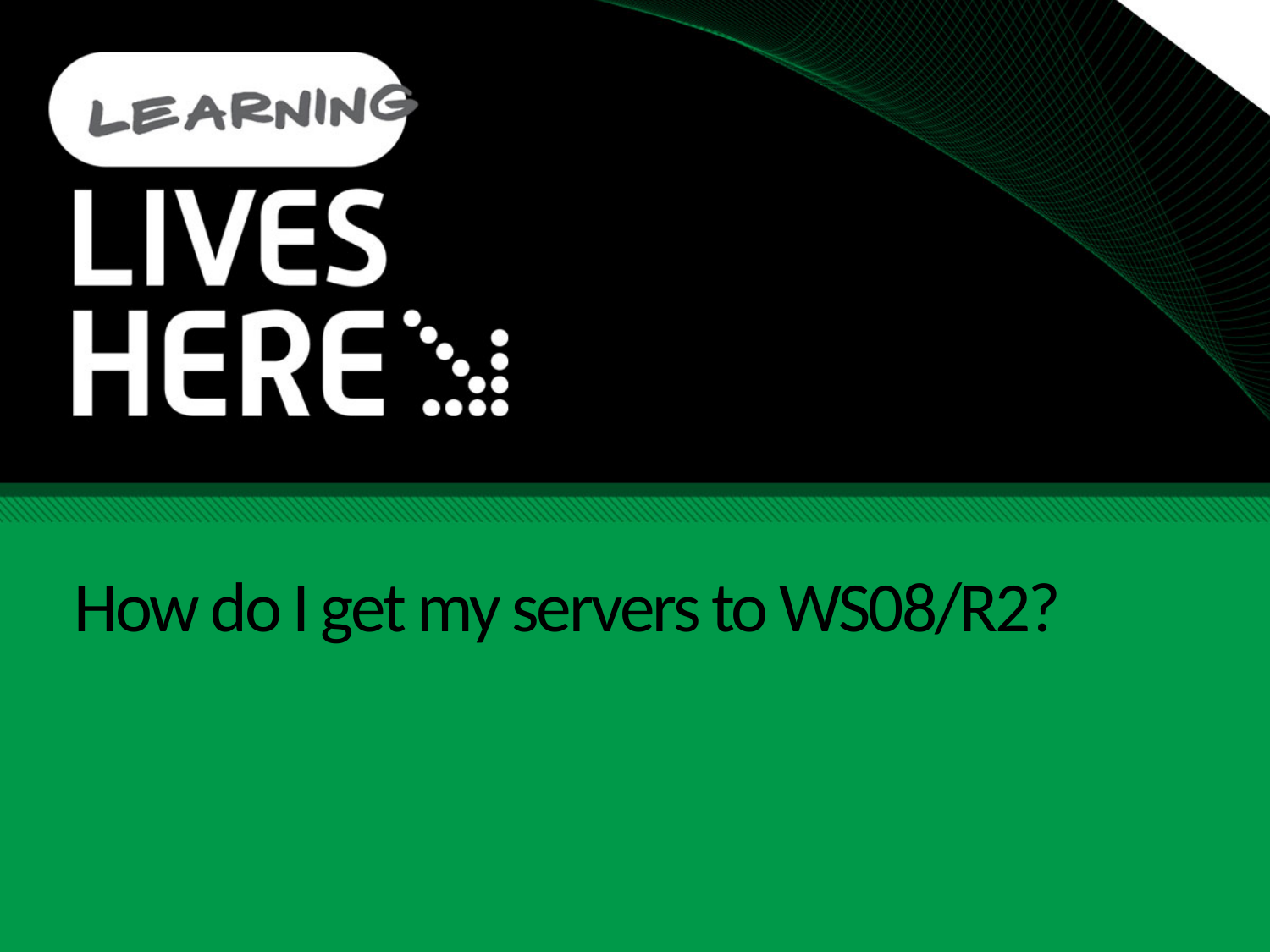

# How do I get my servers to WS08/R2?